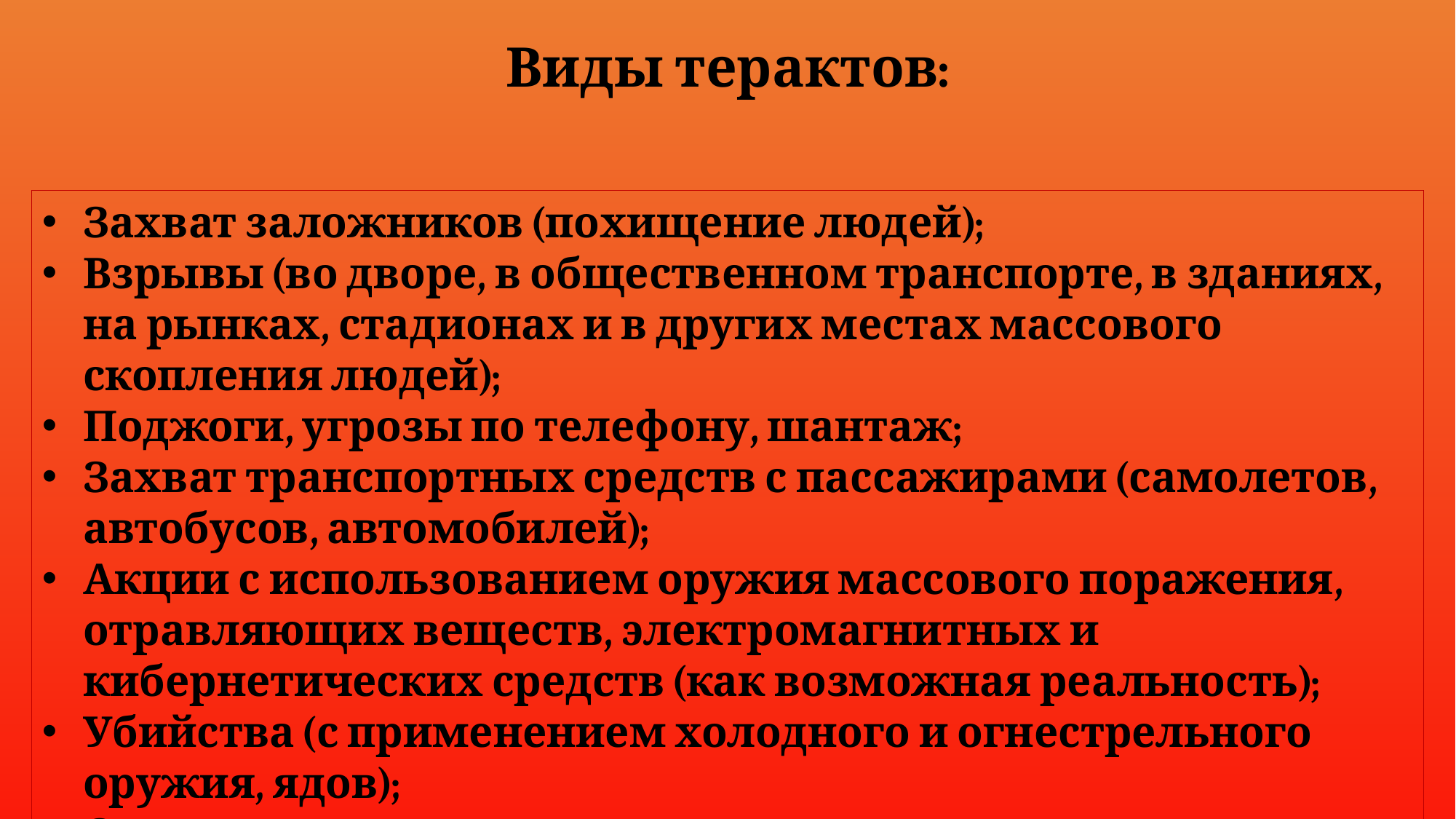

Виды терактов:
Захват заложников (похищение людей);
Взрывы (во дворе, в общественном транспорте, в зданиях, на рынках, стадионах и в других местах массового скопления людей);
Поджоги, угрозы по телефону, шантаж;
Захват транспортных средств с пассажирами (самолетов, автобусов, автомобилей);
Акции с использованием оружия массового поражения, отравляющих веществ, электромагнитных и кибернетических средств (как возможная реальность);
Убийства (с применением холодного и огнестрельного оружия, ядов);
Отравление водоисточников, продуктов.